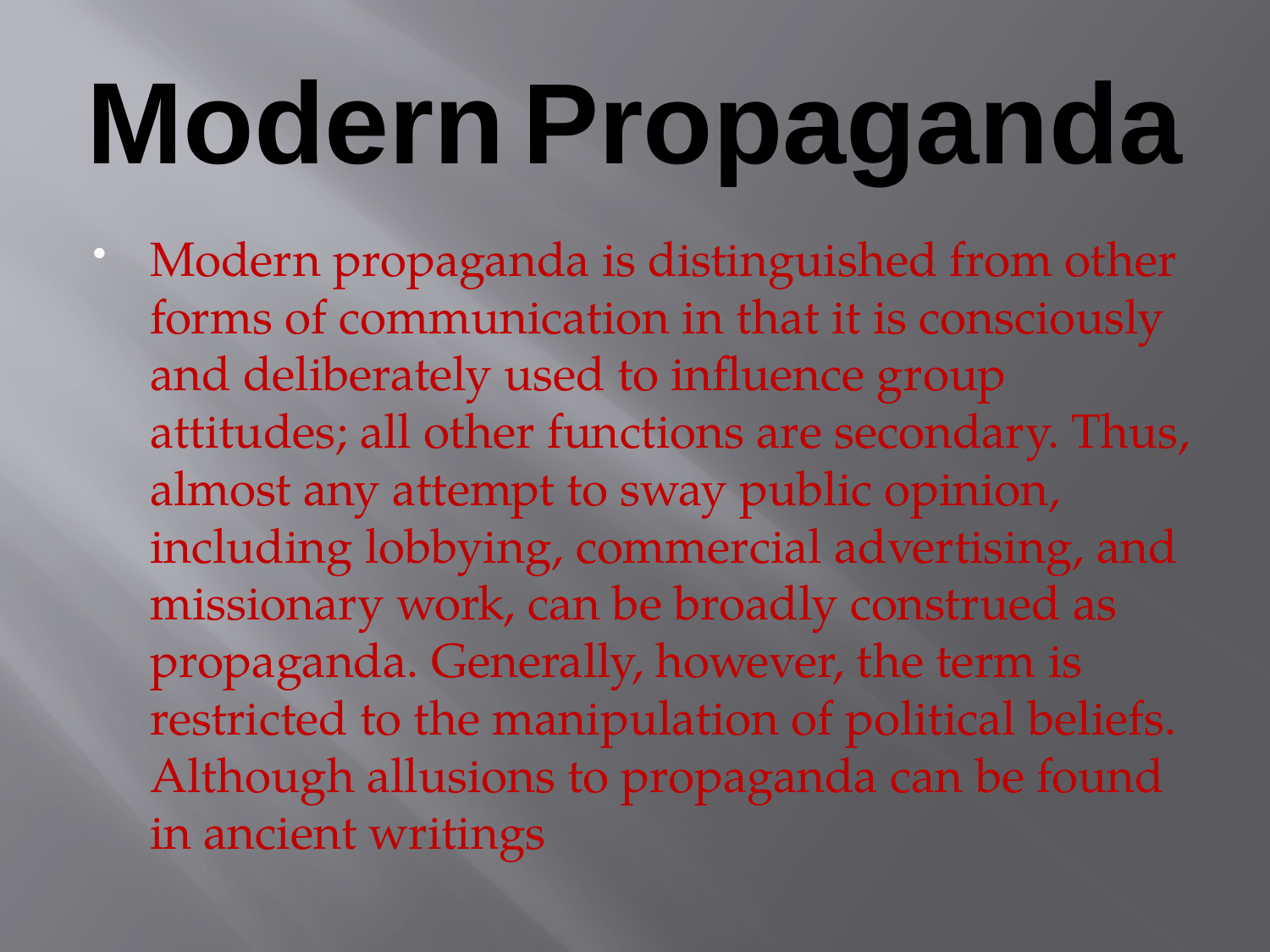

# Modern Propaganda
Modern propaganda is distinguished from other forms of communication in that it is consciously and deliberately used to influence group attitudes; all other functions are secondary. Thus, almost any attempt to sway public opinion, including lobbying, commercial advertising, and missionary work, can be broadly construed as propaganda. Generally, however, the term is restricted to the manipulation of political beliefs. Although allusions to propaganda can be found in ancient writings